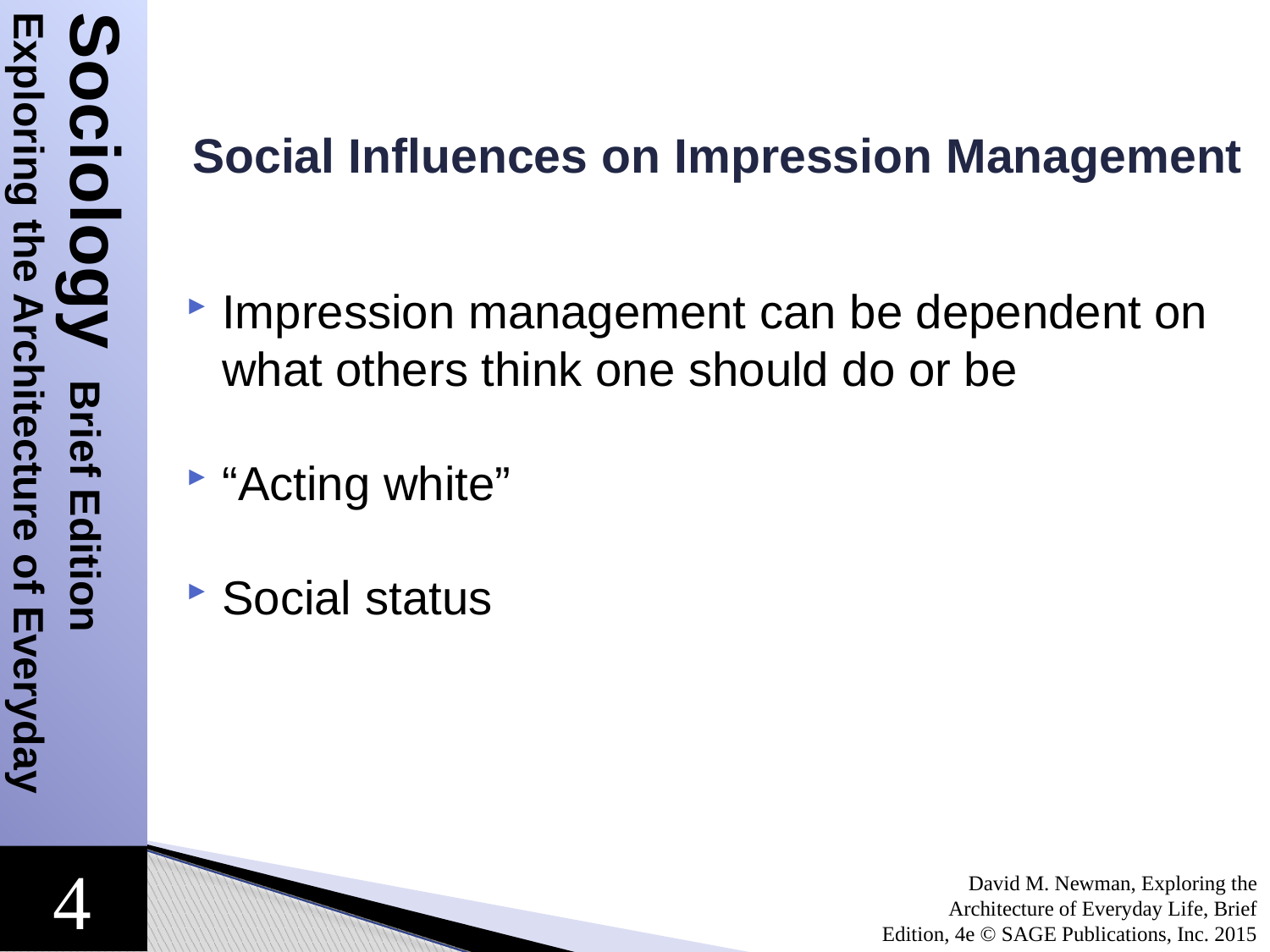

# Social Influences on Impression Management
Impression management can be dependent on what others think one should do or be

“Acting white”

Social status
David M. Newman, Exploring the Architecture of Everyday Life, Brief Edition, 4e © SAGE Publications, Inc. 2015